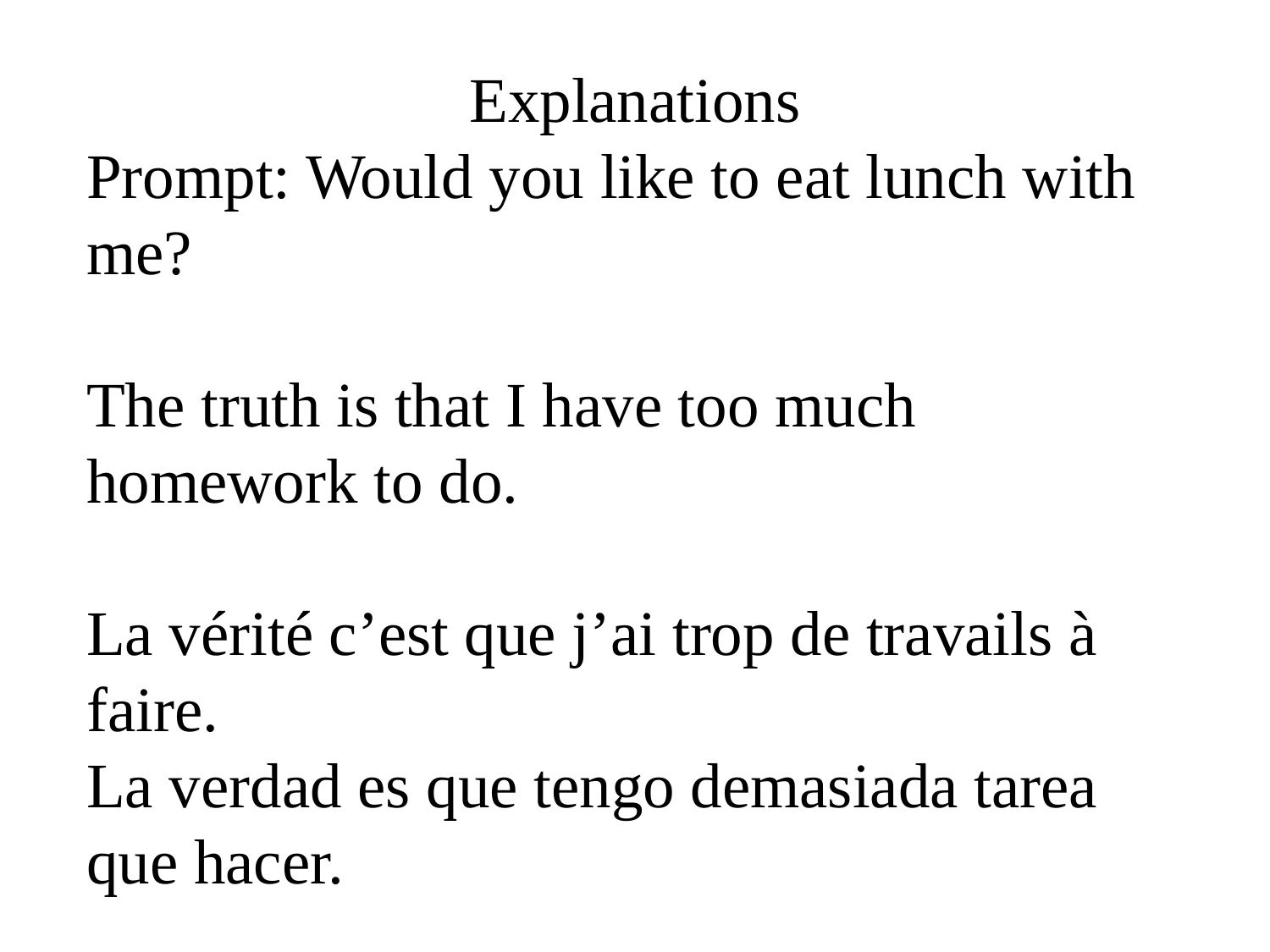

Explanations
Prompt: Would you like to eat lunch with me?

The truth is that I have too much homework to do.

La vérité c’est que j’ai trop de travails à faire.
La verdad es que tengo demasiada tarea que hacer.